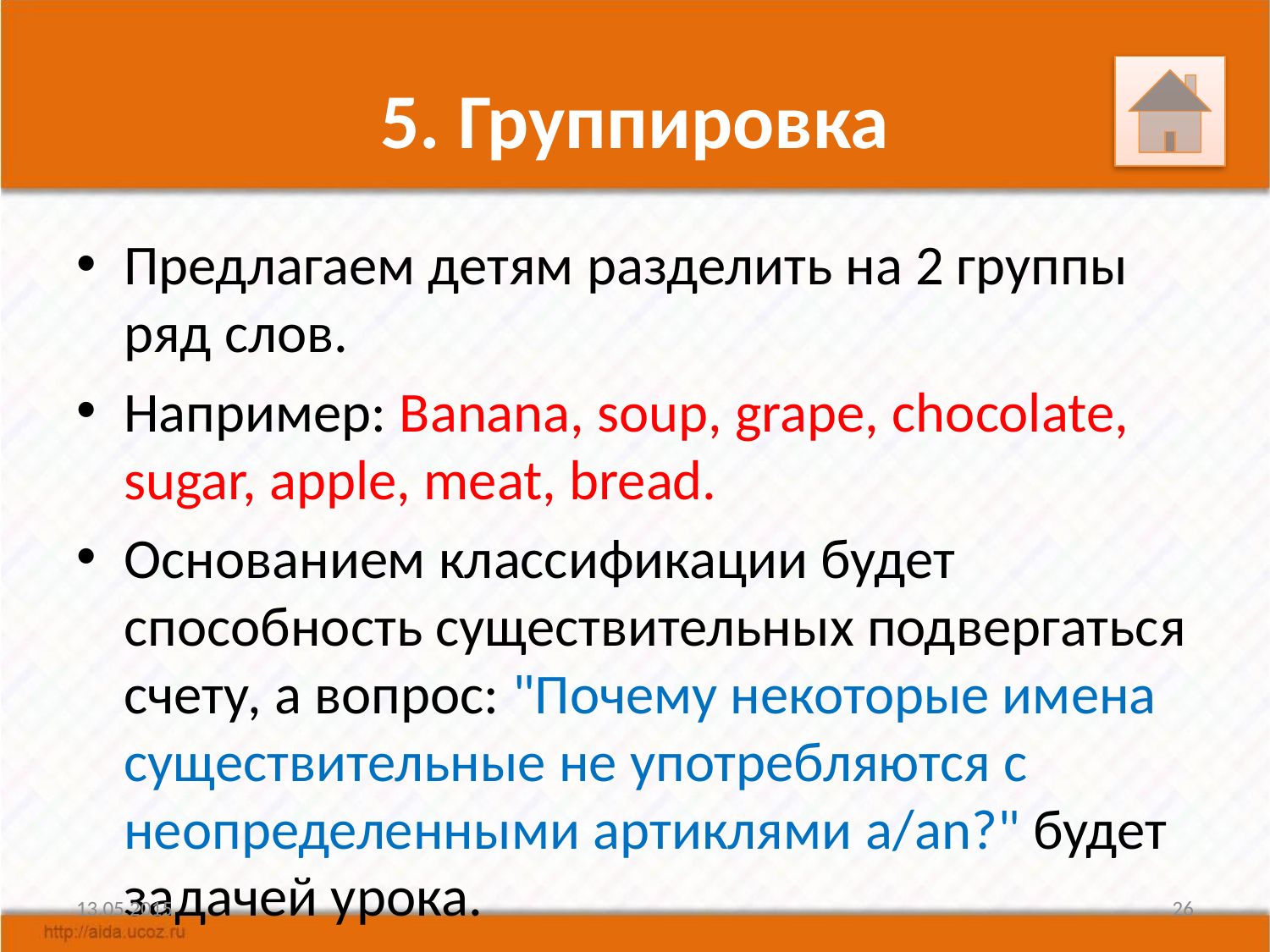

# 5. Группировка

Предлагаем детям разделить на 2 группы ряд слов.
Например: Banana, soup, grape, chocolate, sugar, apple, meat, bread.
Основанием классификации будет способность существительных подвергаться счету, а вопрос: "Почему некоторые имена существительные не употребляются с неопределенными артиклями a/an?" будет задачей урока.

13.05.2015
26